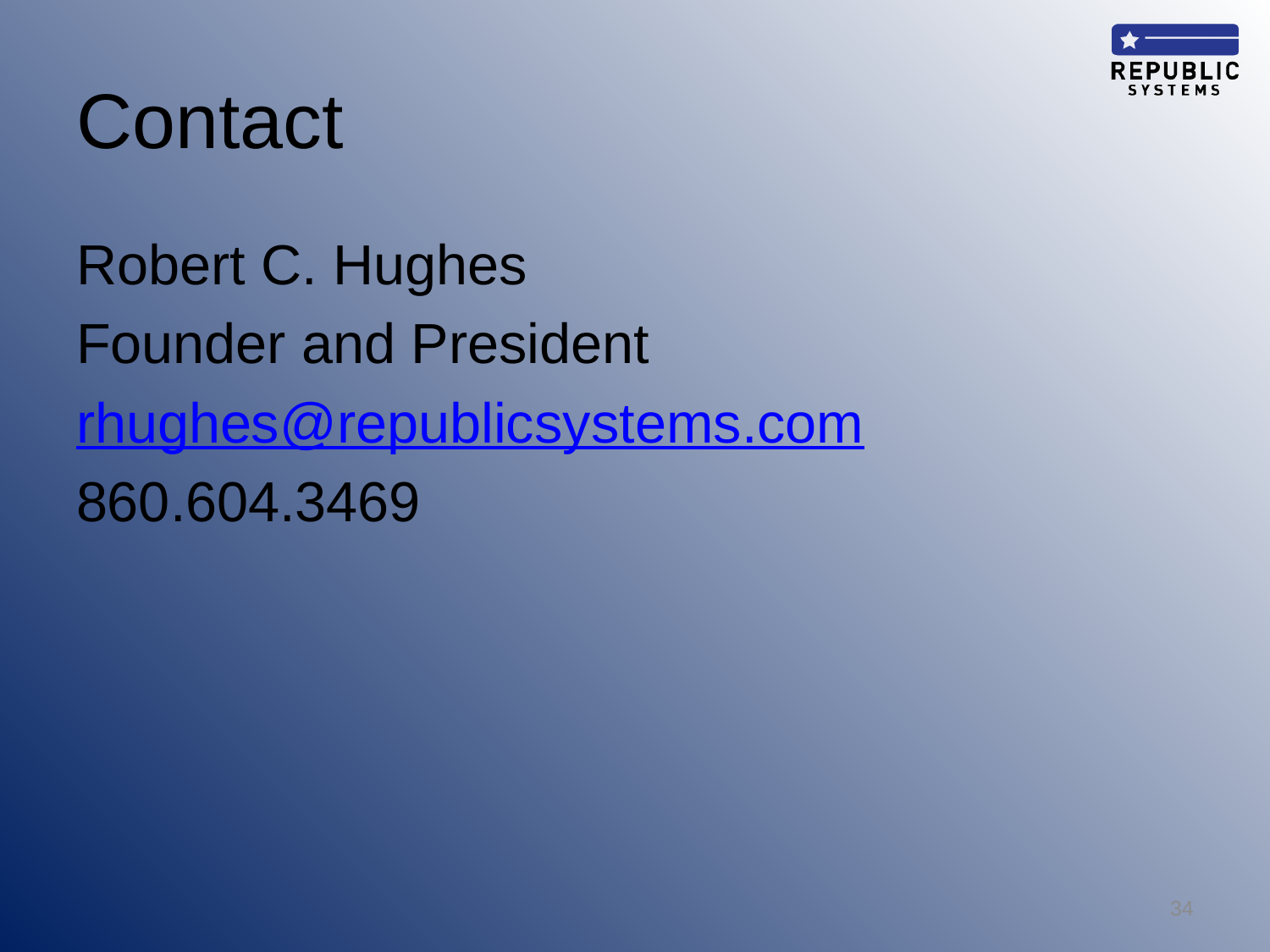

# Contact
Robert C. Hughes
Founder and President
rhughes@republicsystems.com
860.604.3469
34